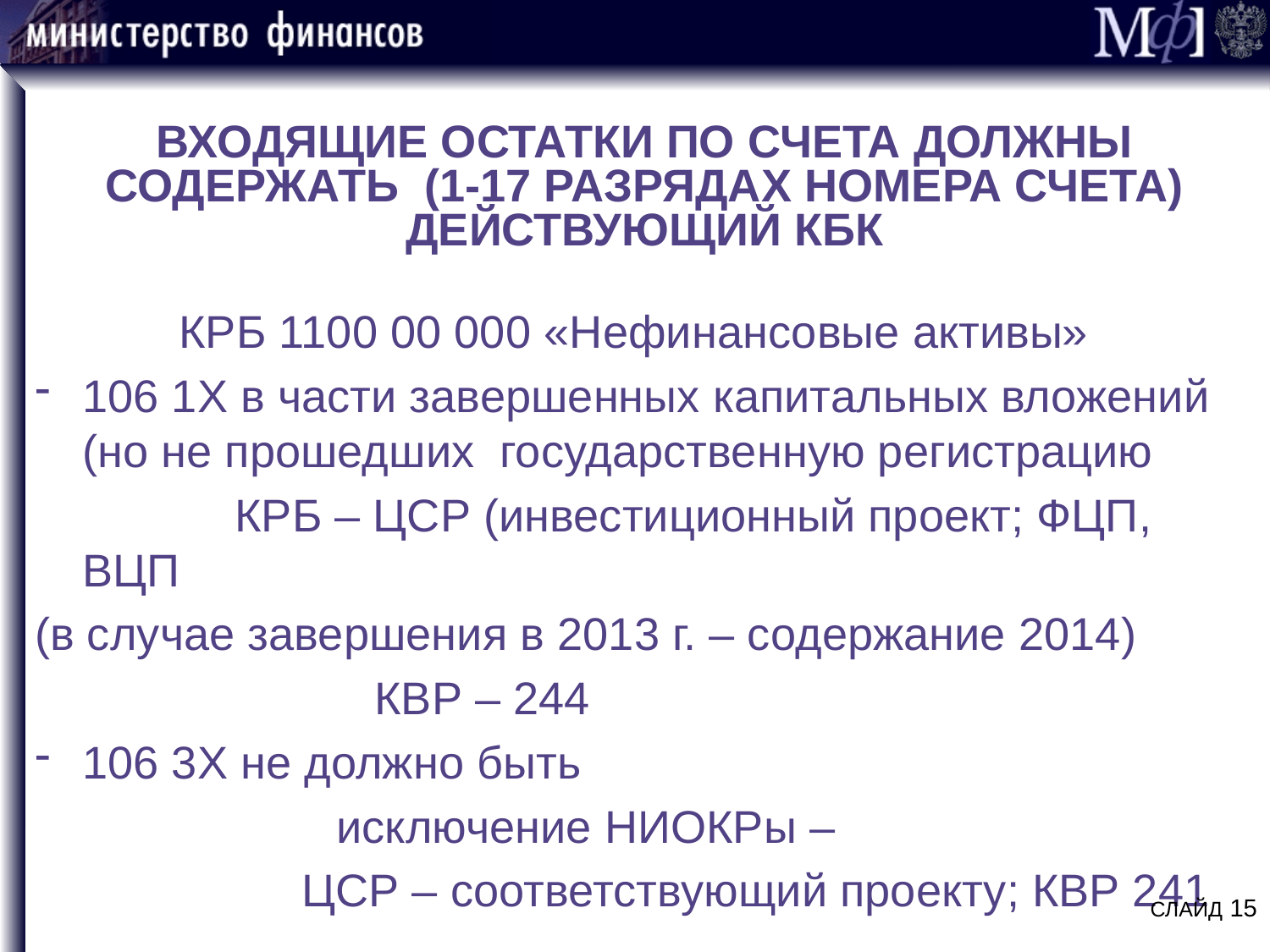

# ВХОДЯЩИЕ ОСТАТКИ ПО СЧЕТА ДОЛЖНЫ СОДЕРЖАТЬ  (1-17 РАЗРЯДАХ НОМЕРА СЧЕТА) ДЕЙСТВУЮЩИЙ КБК
КРБ 1100 00 000 «Нефинансовые активы»
106 1Х в части завершенных капитальных вложений (но не прошедших  государственную регистрацию
		  КРБ – ЦСР (инвестиционный проект; ФЦП, ВЦП
(в случае завершения в 2013 г. – содержание 2014)
			   КВР – 244
106 3Х не должно быть
			исключение НИОКРы –
                     ЦСР – соответствующий проекту; КВР 241

СЛАЙД 15